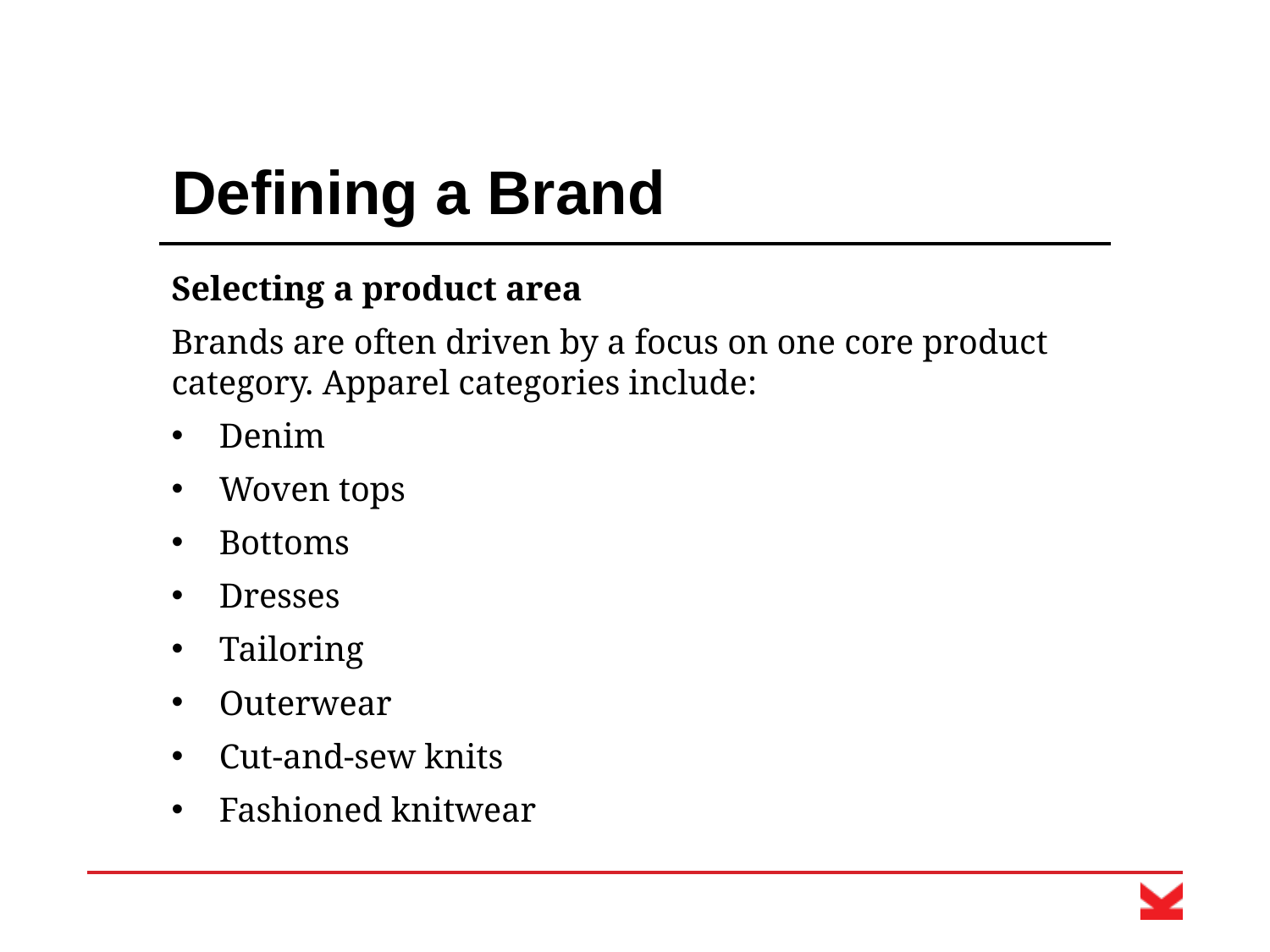

# Defining a Brand
Selecting a product area
Brands are often driven by a focus on one core product category. Apparel categories include:
Denim
Woven tops
Bottoms
Dresses
Tailoring
Outerwear
Cut-and-sew knits
Fashioned knitwear